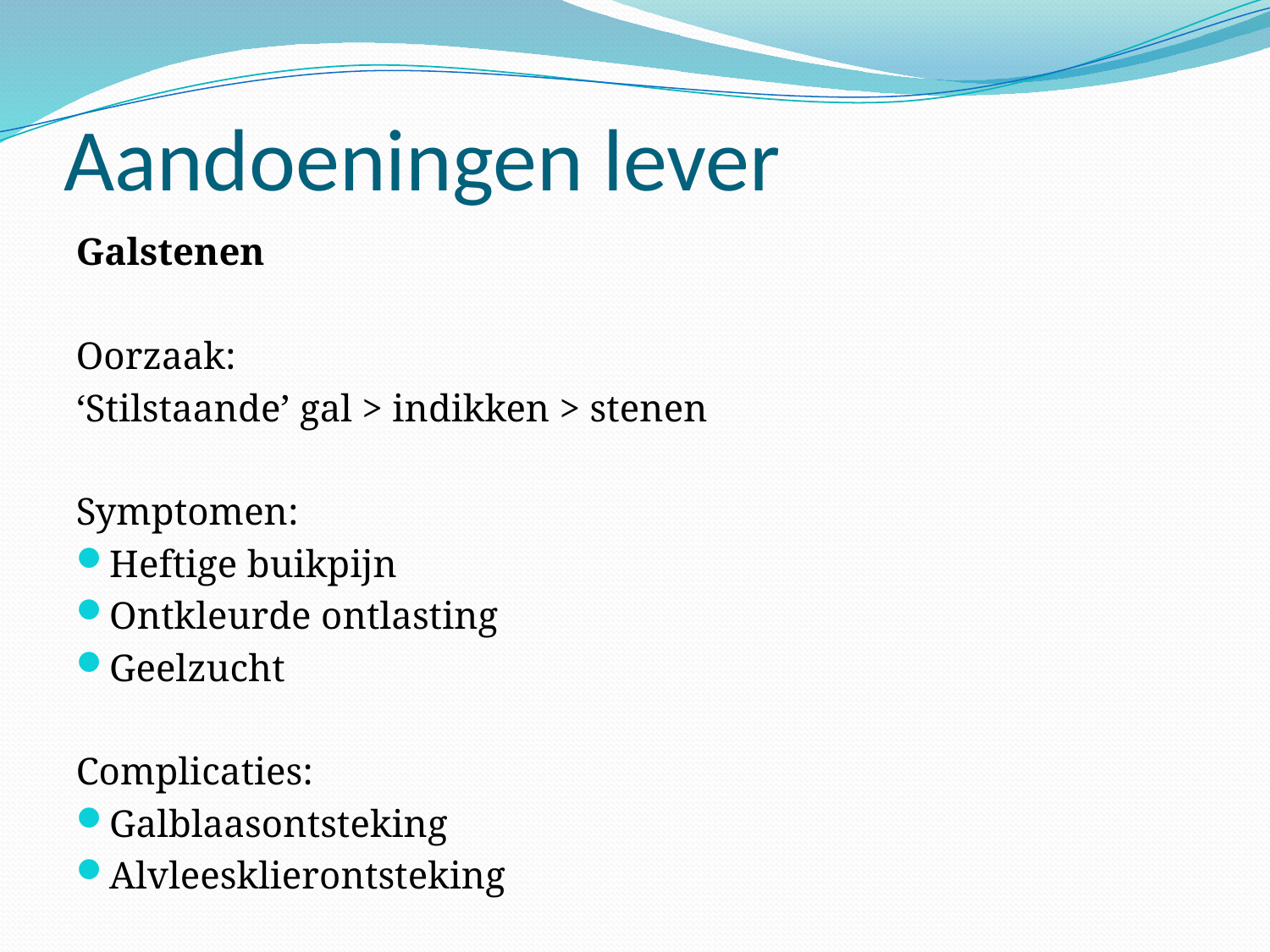

# Aandoeningen lever
Galstenen

Oorzaak:
‘Stilstaande’ gal > indikken > stenen

Symptomen:
Heftige buikpijn
Ontkleurde ontlasting
Geelzucht

Complicaties:
Galblaasontsteking
Alvleesklierontsteking